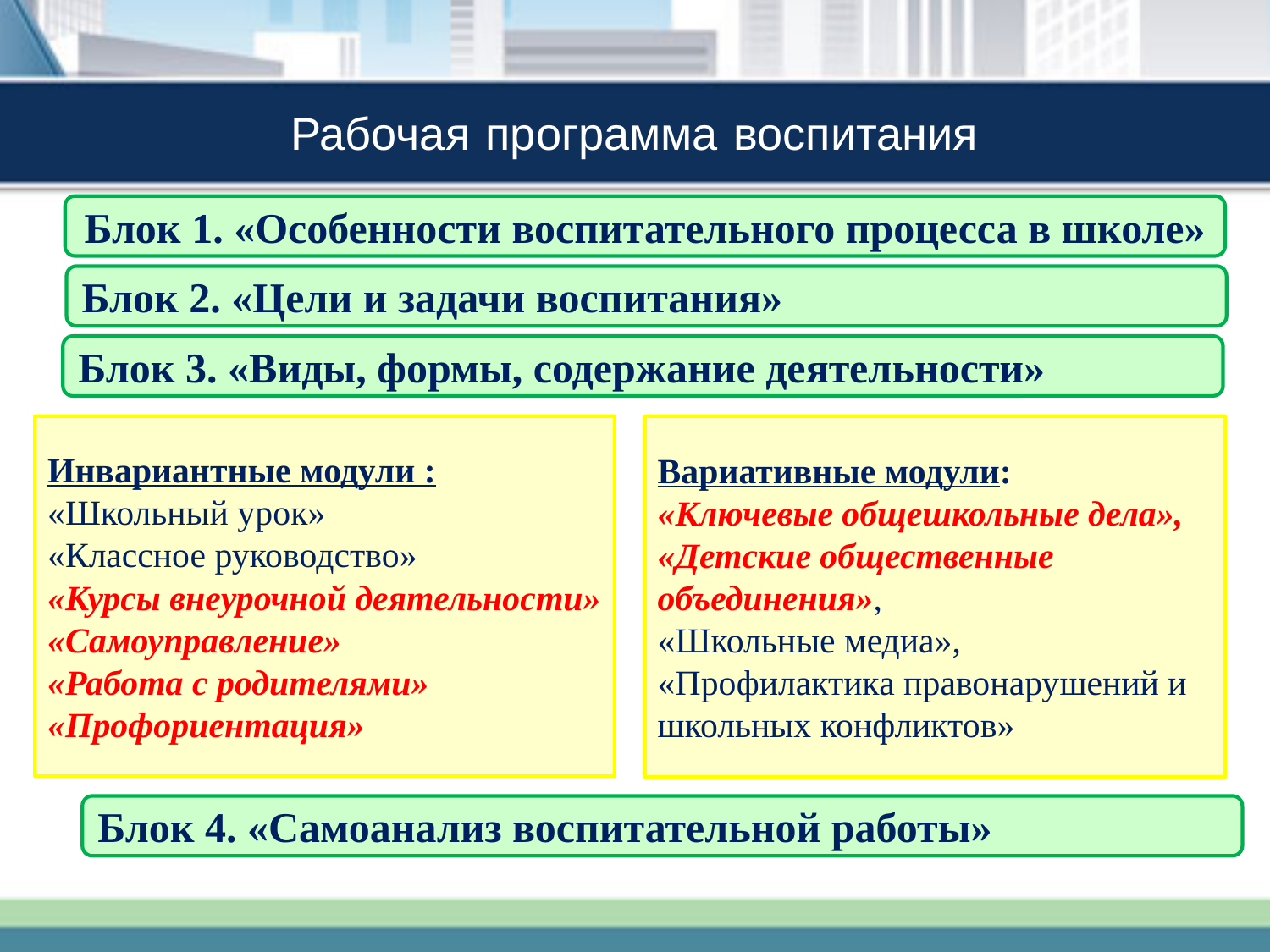

Рабочая программа воспитания
Блок 1. «Особенности воспитательного процесса в школе»
Блок 2. «Цели и задачи воспитания»
Блок 3. «Виды, формы, содержание деятельности»
Инвариантные модули :
«Школьный урок»
«Классное руководство»
«Курсы внеурочной деятельности»
«Самоуправление»
«Работа с родителями»
«Профориентация»
Вариативные модули:
«Ключевые общешкольные дела»,
«Детские общественные объединения»,
«Школьные медиа»,
«Профилактика правонарушений и школьных конфликтов»
Блок 4. «Самоанализ воспитательной работы»